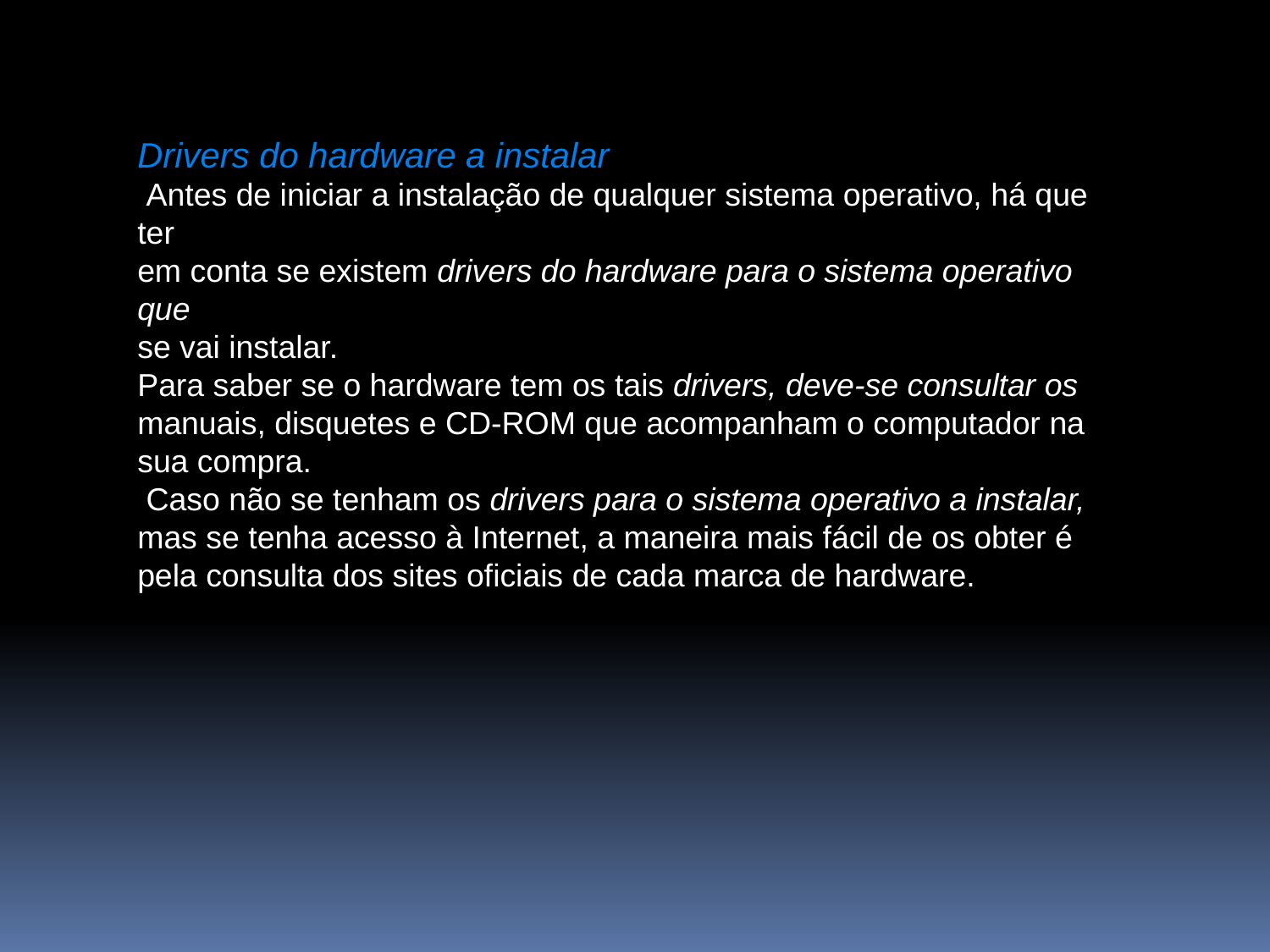

Drivers do hardware a instalar
 Antes de iniciar a instalação de qualquer sistema operativo, há que ter
em conta se existem drivers do hardware para o sistema operativo que
se vai instalar.
Para saber se o hardware tem os tais drivers, deve-se consultar os
manuais, disquetes e CD-ROM que acompanham o computador na
sua compra.
 Caso não se tenham os drivers para o sistema operativo a instalar,
mas se tenha acesso à Internet, a maneira mais fácil de os obter é
pela consulta dos sites oficiais de cada marca de hardware.